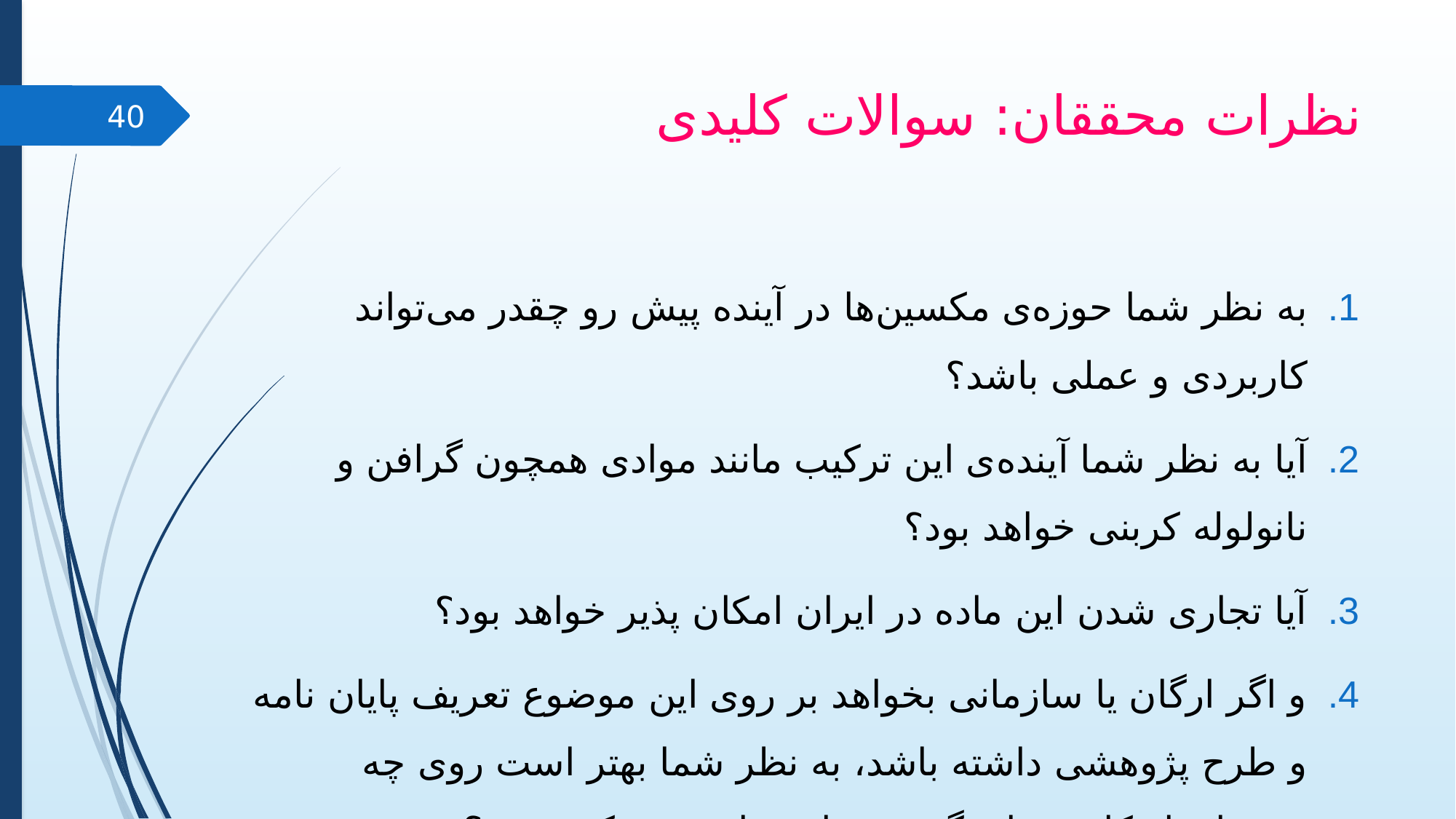

# نظرات محققان: سوالات کلیدی
40
به نظر شما حوزه‌ی مکسین‌ها در آینده پیش رو چقدر می‌تواند کاربردی و عملی باشد؟
آیا به نظر شما آینده‌ی این ترکیب مانند موادی همچون گرافن و نانولوله کربنی خواهد بود؟
آیا تجاری شدن این ماده در ایران امکان پذیر خواهد بود؟
و اگر ارگان یا سازمانی بخواهد بر روی این موضوع تعریف پایان نامه و طرح پژوهشی داشته باشد، به نظر شما بهتر است روی چه حوزه‌ای از کاربردهای گسترده این ماده متمرکز بشود؟